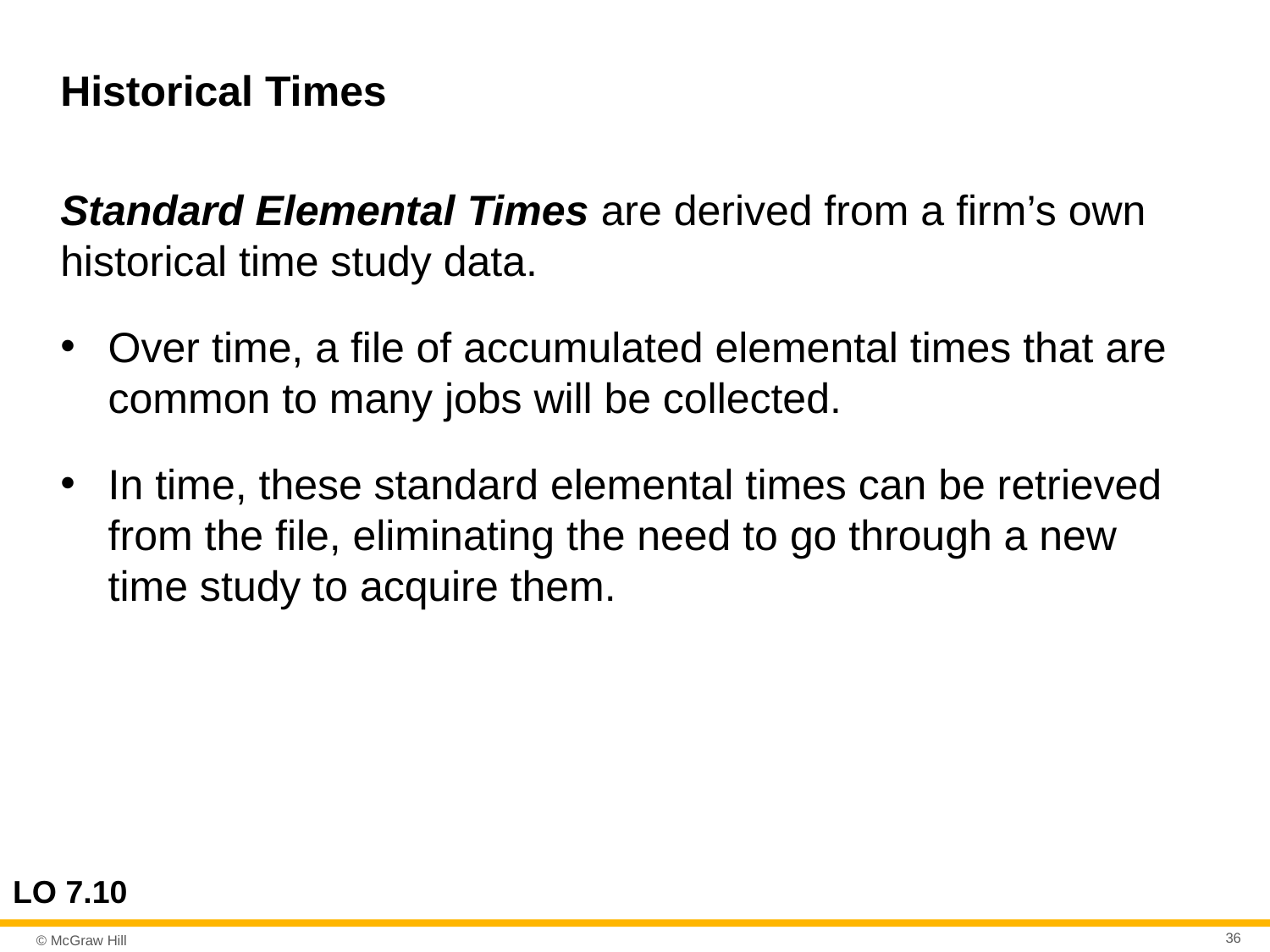

# Historical Times
Standard Elemental Times are derived from a firm’s own historical time study data.
Over time, a file of accumulated elemental times that are common to many jobs will be collected.
In time, these standard elemental times can be retrieved from the file, eliminating the need to go through a new time study to acquire them.
LO 7.10